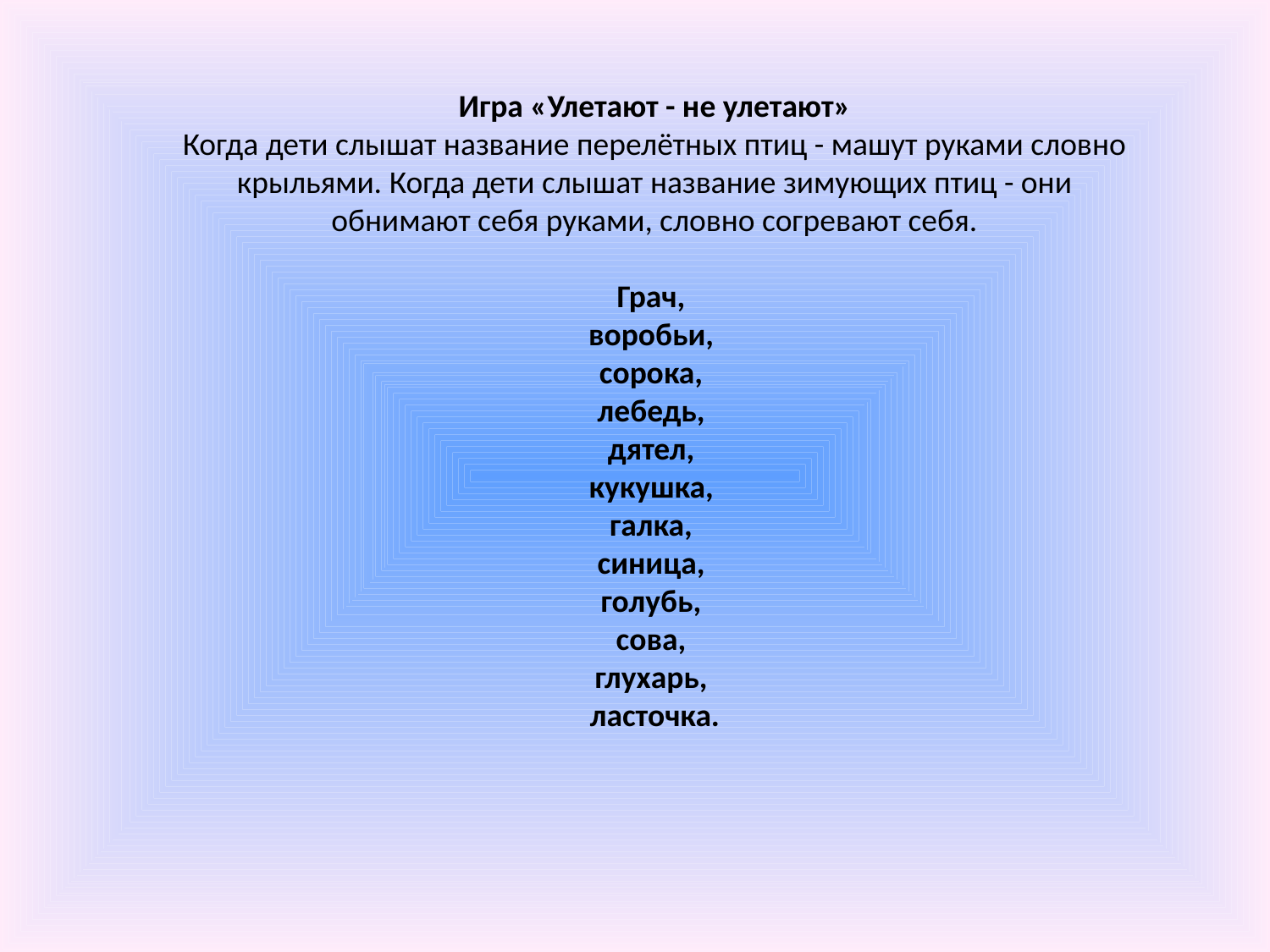

Игра «Улетают - не улетают»
Когда дети слышат название перелётных птиц - машут руками словно крыльями. Когда дети слышат название зимующих птиц - они обнимают себя руками, словно согревают себя.

Грач,
воробьи,
сорока,
лебедь,
дятел,
кукушка,
галка,
синица,
голубь,
сова,
глухарь,
ласточка.